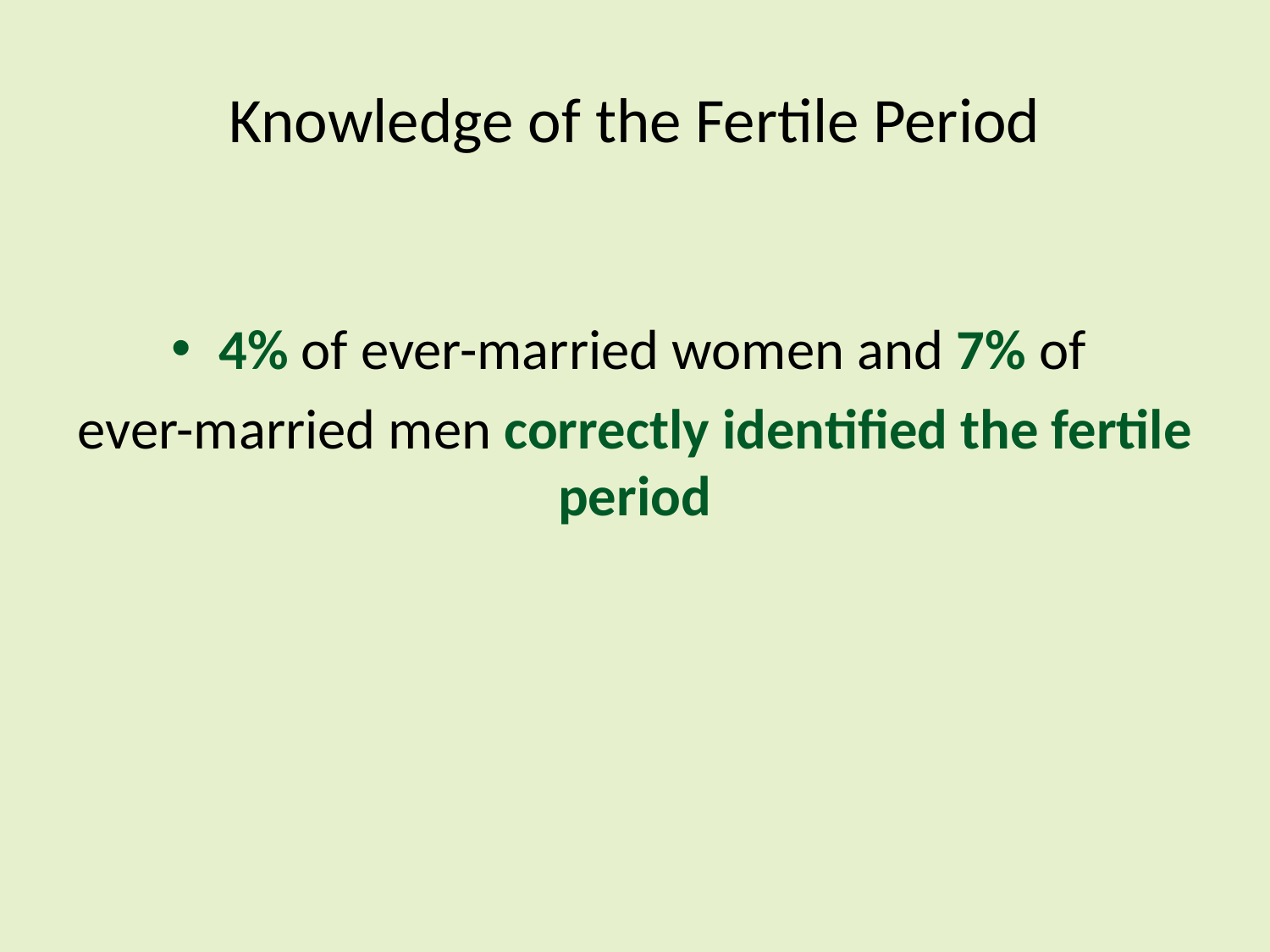

# Knowledge of the Fertile Period
4% of ever-married women and 7% of
ever-married men correctly identified the fertile period